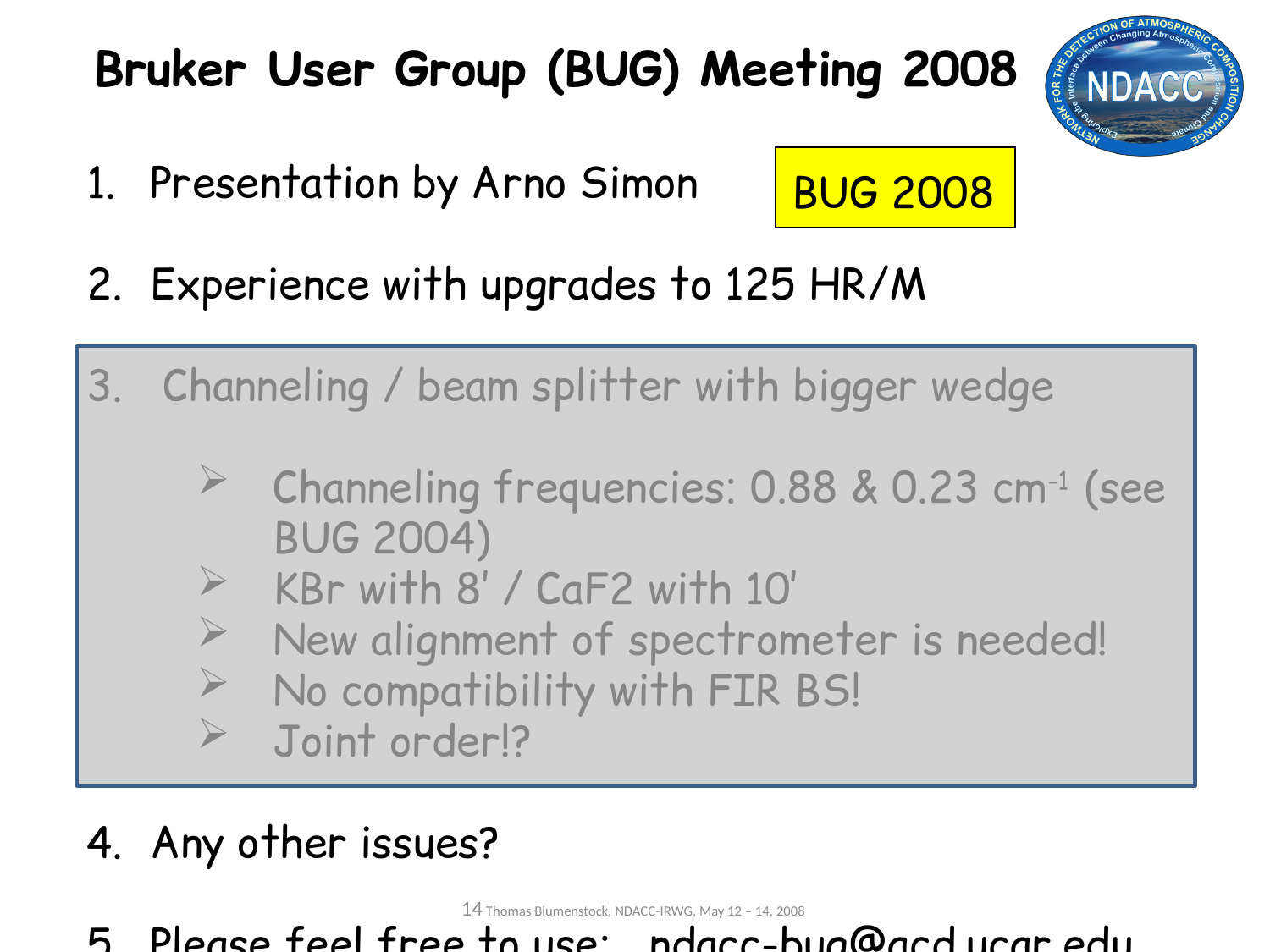

Bruker User Group (BUG) Meeting 2008
BUG 2008
Presentation by Arno Simon

Experience with upgrades to 125 HR/M

 Channeling / beam splitter with bigger wedge

Channeling frequencies: 0.88 & 0.23 cm-1  (see BUG 2004)
 KBr with 8’ / CaF2 with 10’
 New alignment of spectrometer is needed!
 No compatibility with FIR BS!
 Joint order!?

Any other issues?

Please feel free to use:   ndacc-bug@acd.ucar.edu

14 Thomas Blumenstock, NDACC-IRWG, May 12 – 14, 2008